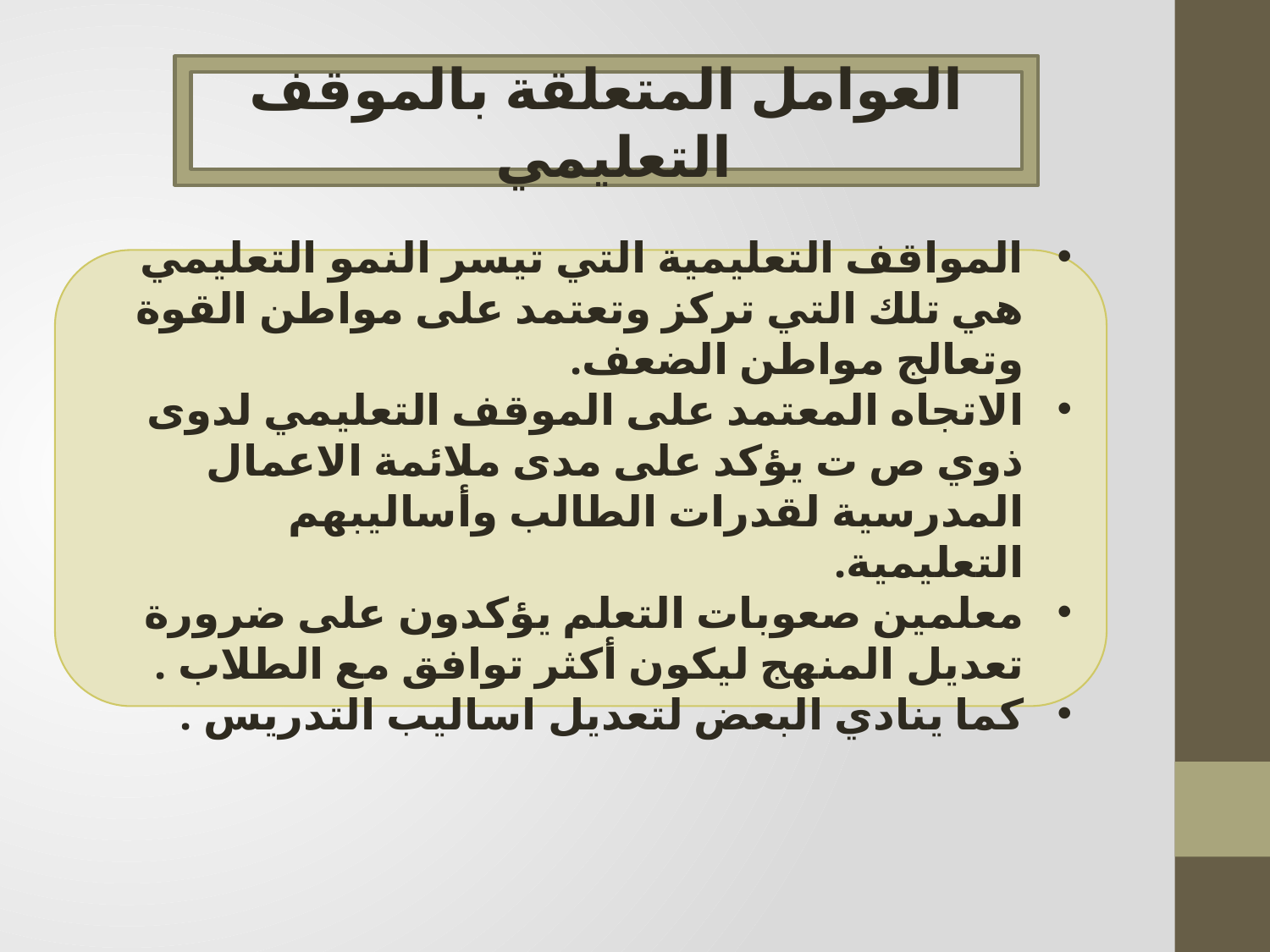

العوامل المتعلقة بالموقف التعليمي

المواقف التعليمية التي تيسر النمو التعليمي هي تلك التي تركز وتعتمد على مواطن القوة وتعالج مواطن الضعف.
الاتجاه المعتمد على الموقف التعليمي لدوى ذوي ص ت يؤكد على مدى ملائمة الاعمال المدرسية لقدرات الطالب وأساليبهم التعليمية.
معلمين صعوبات التعلم يؤكدون على ضرورة تعديل المنهج ليكون أكثر توافق مع الطلاب .
كما ينادي البعض لتعديل اساليب التدريس .